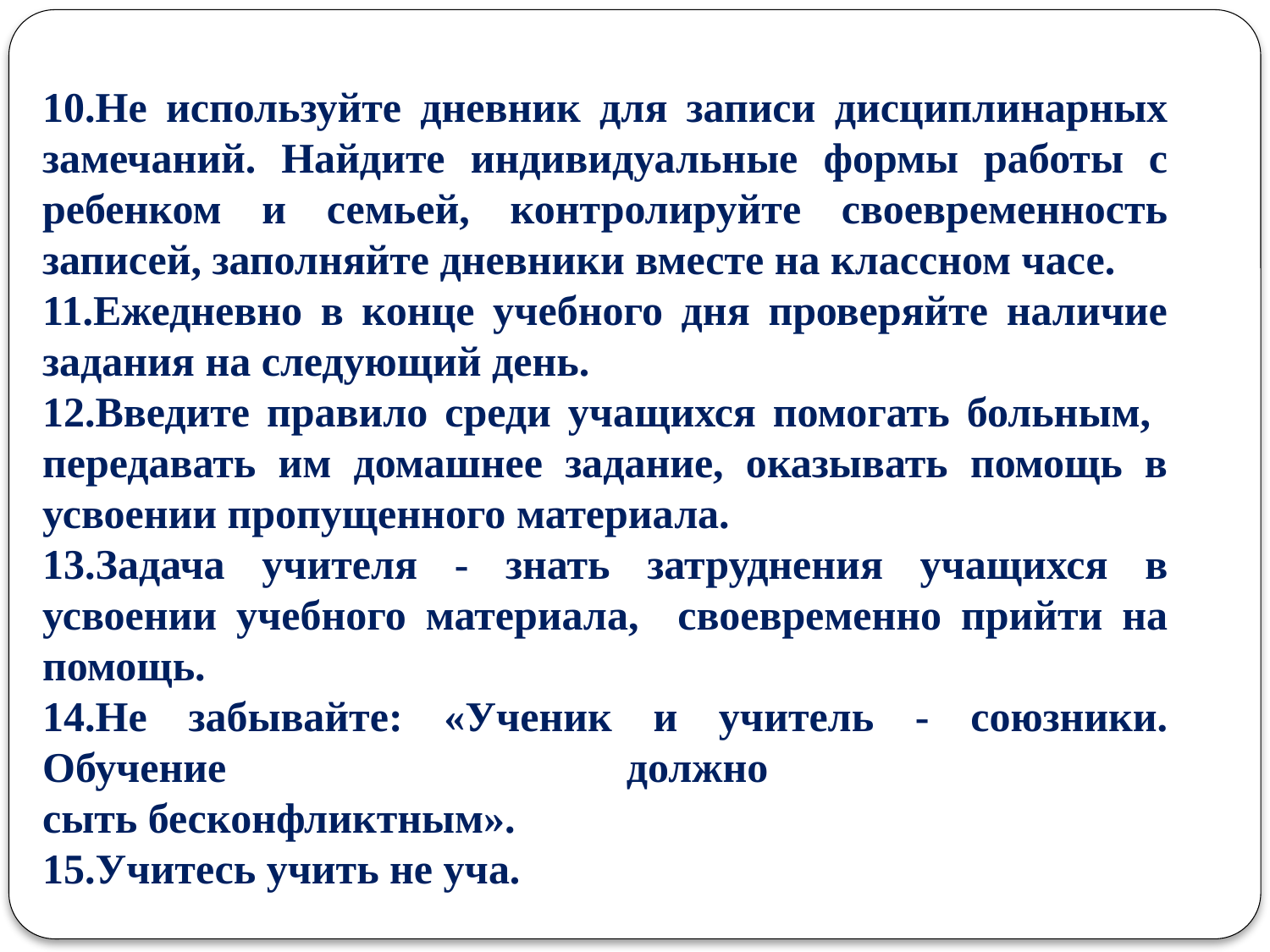

10.Не используйте дневник для записи дисциплинарных замечаний. Найдите индивидуальные формы работы с ребенком и семьей, контролируйте своевременность записей, заполняйте дневники вместе на классном часе.
11.Ежедневно в конце учебного дня проверяйте наличие задания на следующий день.
12.Введите правило среди учащихся помогать больным,  передавать им домашнее задание, оказывать помощь в усвоении пропущенного материала.
13.Задача учителя - знать затруднения учащихся в усвоении учебного материала,  своевременно прийти на помощь.
14.Не забывайте: «Ученик и учитель - союзники. Обучение должно
сыть бесконфликтным».
15.Учитесь учить не уча.